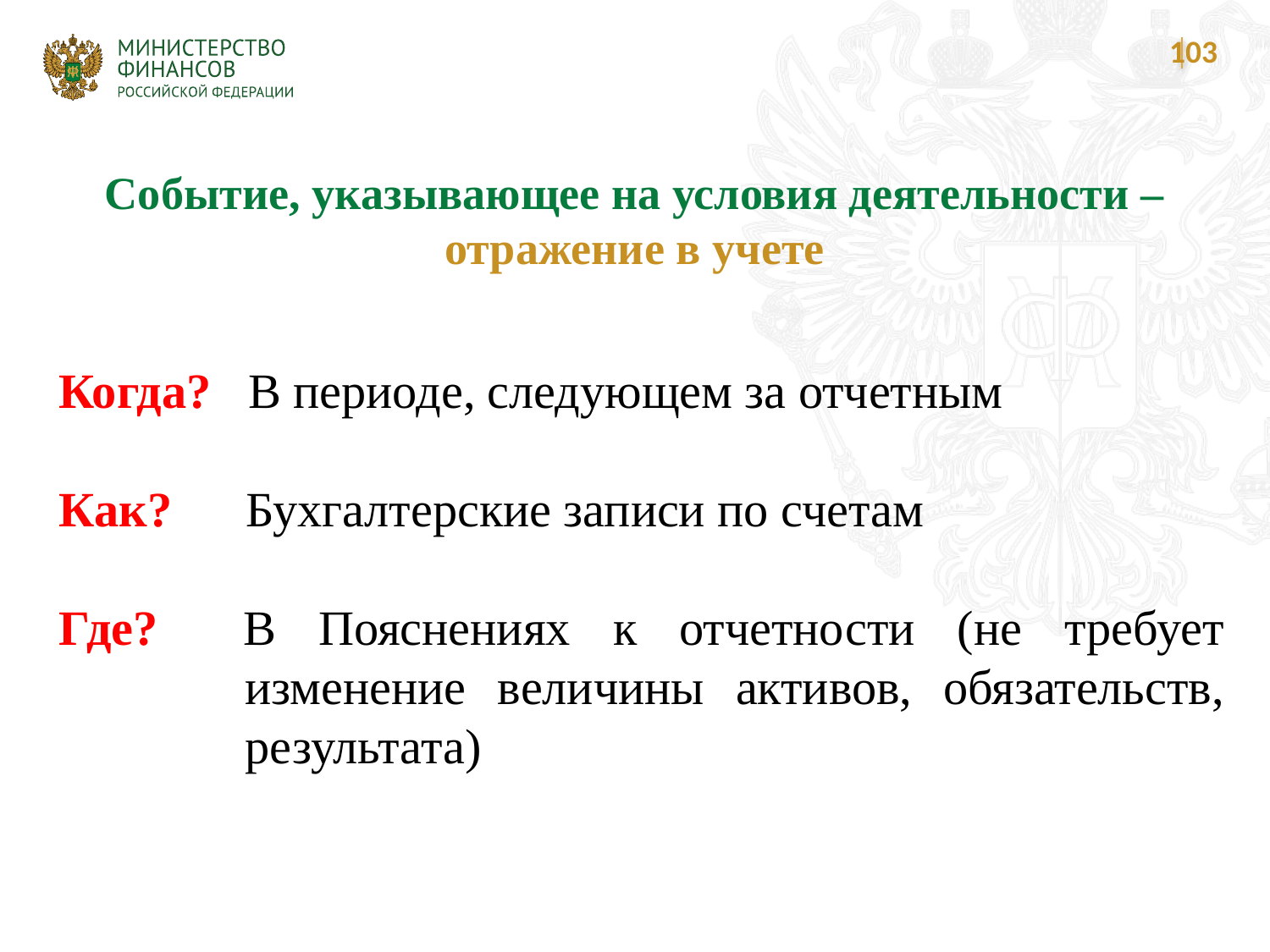

103
Событие, указывающее на условия деятельности – отражение в учете
Когда?   В периоде, следующем за отчетным

Как?      Бухгалтерские записи по счетам

Где?  В Пояснениях к отчетности (не требует изменение величины активов, обязательств, результата)